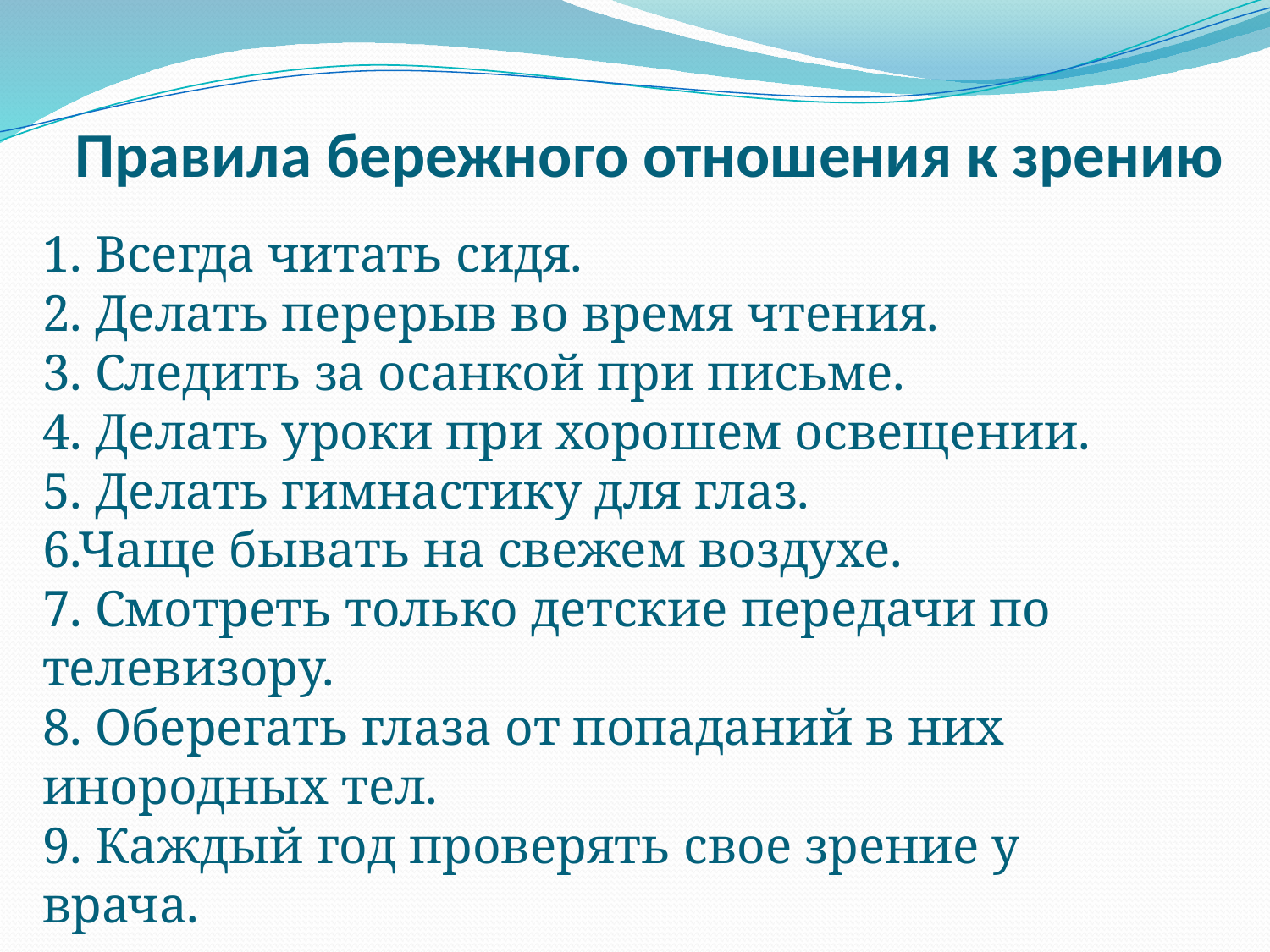

# Правила бережного отношения к зрению
1. Всегда читать сидя.
2. Делать перерыв во время чтения.
3. Следить за осанкой при письме.
4. Делать уроки при хорошем освещении.
5. Делать гимнастику для глаз.
6.Чаще бывать на свежем воздухе.
7. Смотреть только детские передачи по телевизору.
8. Оберегать глаза от попаданий в них инородных тел.
9. Каждый год проверять свое зрение у врача.